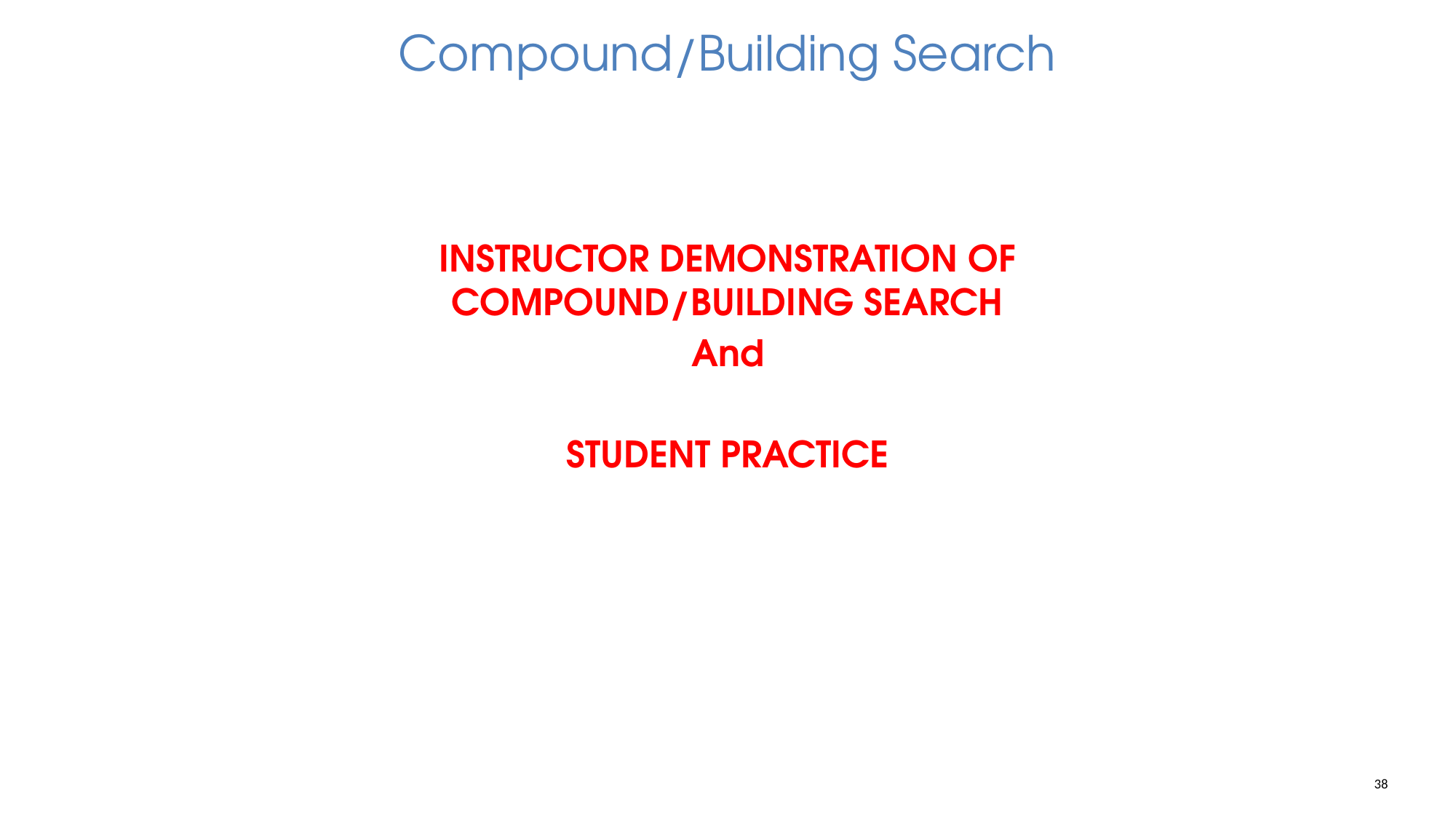

# Compound/Building Search
INSTRUCTOR DEMONSTRATION OF COMPOUND/BUILDING SEARCH
And

 STUDENT PRACTICE